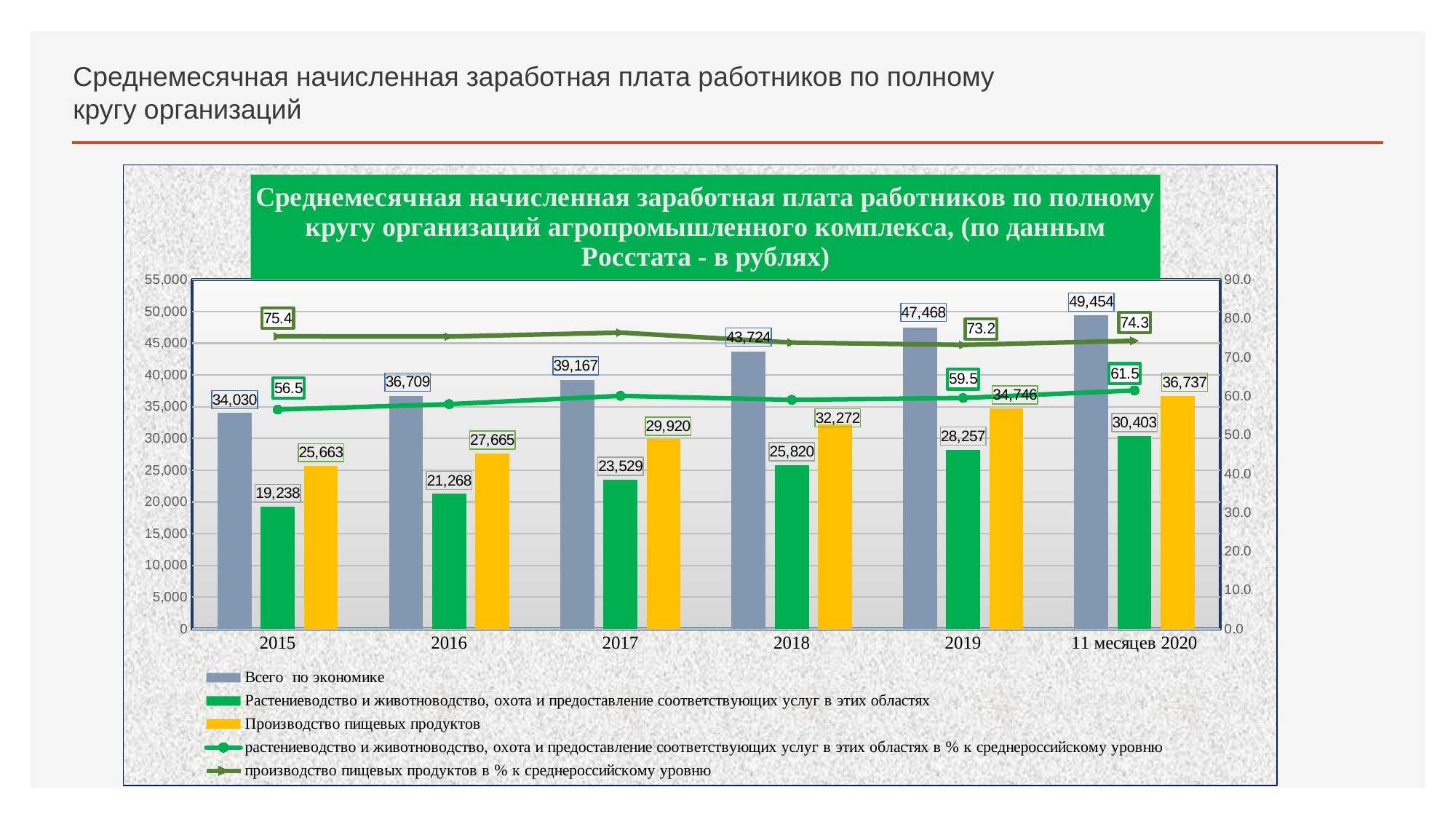

# Среднемесячная начисленная заработная плата работников по полному кругу организаций

### Chart: Среднемесячная начисленная заработная плата работников по полному кругу организаций агропромышленного комплекса, (по данным Росстата - в рублях)

| Category | Всего  по экономике | Растениеводство и животноводство, охота и предоставление соответствующих услуг в этих областях | Производство пищевых продуктов | растениеводство и животноводство, охота и предоставление соответствующих услуг в этих областях в % к среднероссийскому уровню | производство пищевых продуктов в % к среднероссийскому уровню |
|---|---|---|---|---|---|
| 2015 | 34030.0 | 19238.0 | 25663.0 | 56.53247134880988 | 75.41287099617983 |
| 2016 | 36709.0 | 21268.0 | 27665.0 | 57.93674575717127 | 75.36299000245171 |
| 2017 | 39167.0 | 23529.0 | 29920.0 | 60.07353128909541 | 76.3908392269002 |
| 2018 | 43724.0 | 25820.0 | 32272.0 | 59.05223675784467 | 73.80843472692344 |
| 2019 | 47468.0 | 28257.0 | 34746.0 | 59.52852447964945 | 73.19878655093957 |
| 11 месяцев 2020 | 49454.2 | 30403.0 | 36736.5 | 61.47708384727688 | 74.28388286535825 |